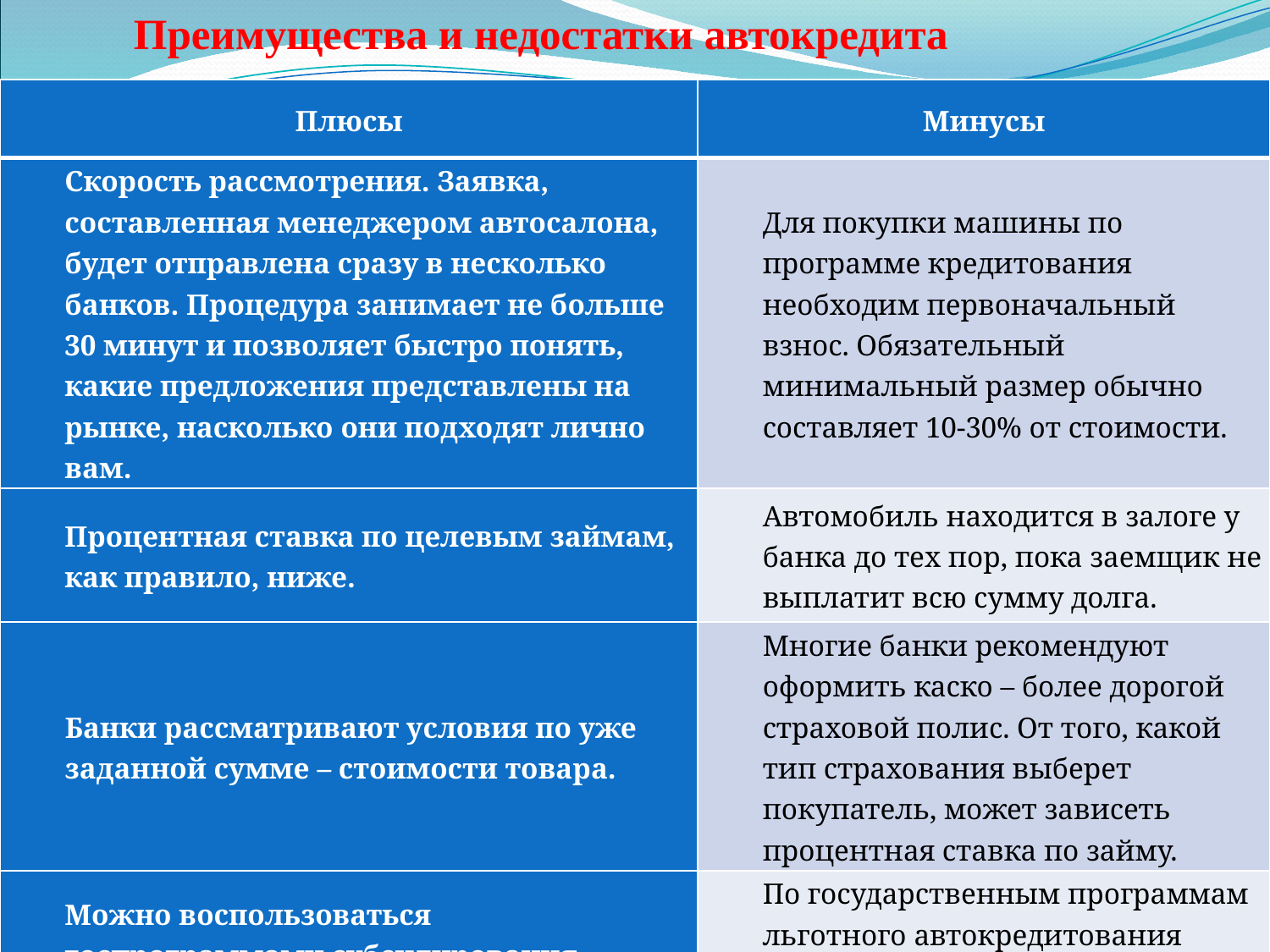

# Преимущества и недостатки автокредита
| Плюсы | Минусы |
| --- | --- |
| Скорость рассмотрения. Заявка, составленная менеджером автосалона, будет отправлена сразу в несколько банков. Процедура занимает не больше 30 минут и позволяет быстро понять, какие предложения представлены на рынке, насколько они подходят лично вам. | Для покупки машины по программе кредитования необходим первоначальный взнос. Обязательный минимальный размер обычно составляет 10-30% от стоимости. |
| Процентная ставка по целевым займам, как правило, ниже. | Автомобиль находится в залоге у банка до тех пор, пока заемщик не выплатит всю сумму долга. |
| Банки рассматривают условия по уже заданной сумме – стоимости товара. | Многие банки рекомендуют оформить каско – более дорогой страховой полис. От того, какой тип страхования выберет покупатель, может зависеть процентная ставка по займу. |
| Можно воспользоваться госпрограммами субсидирования автокредитов. | По государственным программам льготного автокредитования доступен небольшой выбор моделей. |